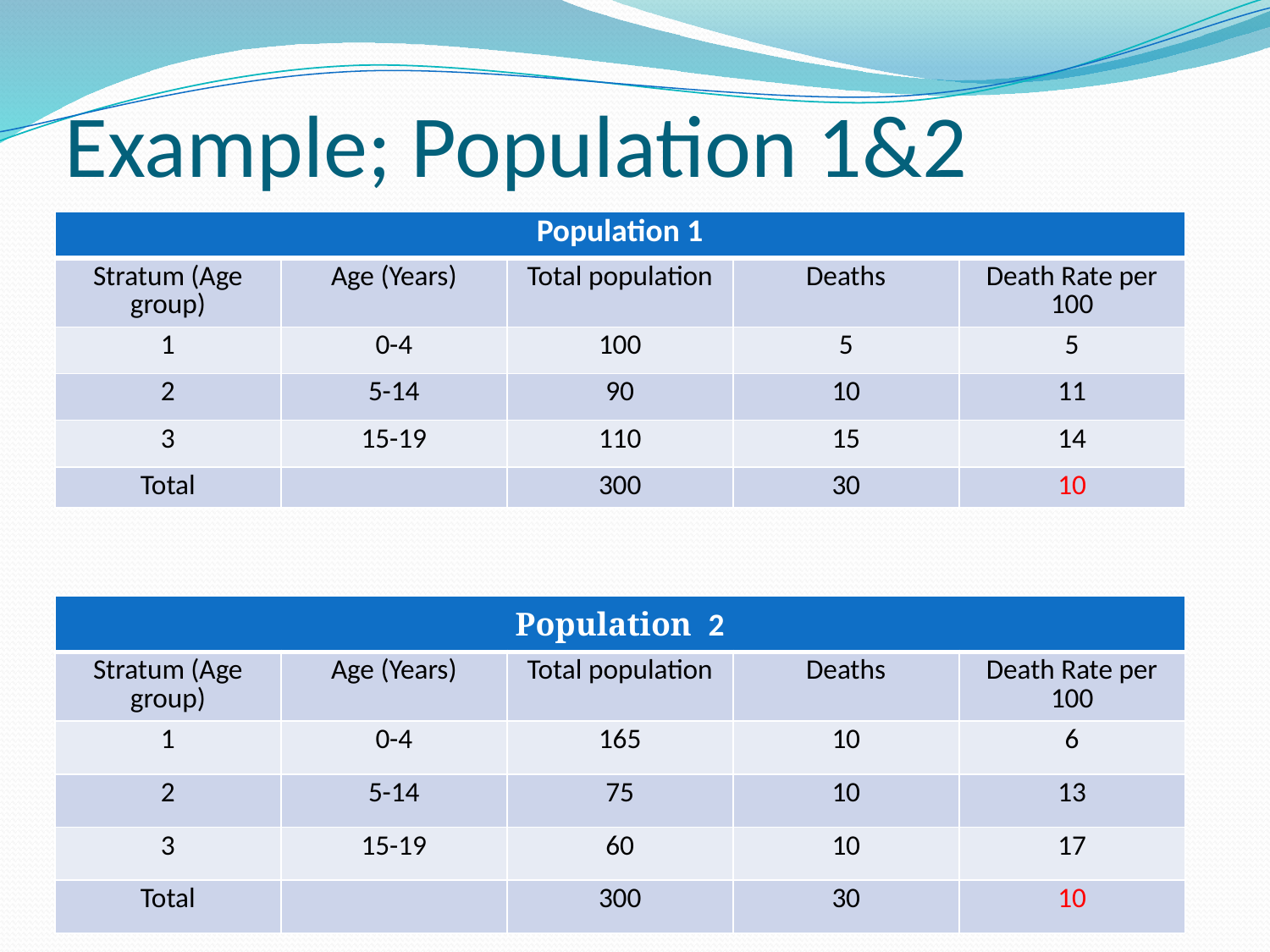

# Example; Population 1&2
| Population 1 |  |  |  |  |
| --- | --- | --- | --- | --- |
| Stratum (Age group) | Age (Years) | Total population | Deaths | Death Rate per 100 |
| 1 | 0-4 | 100 | 5 | 5 |
| 2 | 5-14 | 90 | 10 | 11 |
| 3 | 15-19 | 110 | 15 | 14 |
| Total |  | 300 | 30 | 10 |
| Population 2 |  |  |  |  |
| --- | --- | --- | --- | --- |
| Stratum (Age group) | Age (Years) | Total population | Deaths | Death Rate per 100 |
| 1 | 0-4 | 165 | 10 | 6 |
| 2 | 5-14 | 75 | 10 | 13 |
| 3 | 15-19 | 60 | 10 | 17 |
| Total |  | 300 | 30 | 10 |